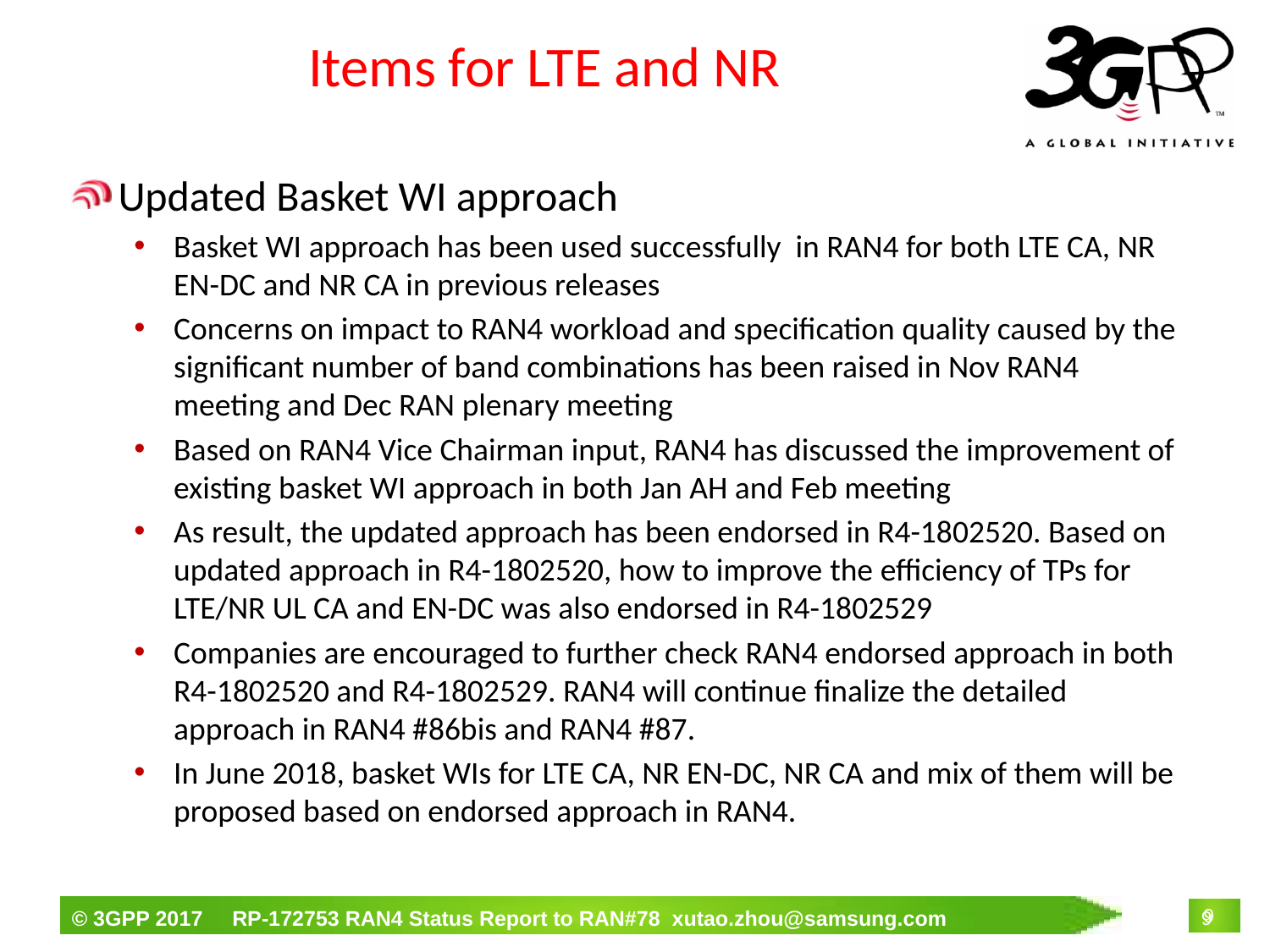

# Items for LTE and NR
Updated Basket WI approach
Basket WI approach has been used successfully  in RAN4 for both LTE CA, NR EN-DC and NR CA in previous releases
Concerns on impact to RAN4 workload and specification quality caused by the significant number of band combinations has been raised in Nov RAN4 meeting and Dec RAN plenary meeting
Based on RAN4 Vice Chairman input, RAN4 has discussed the improvement of existing basket WI approach in both Jan AH and Feb meeting
As result, the updated approach has been endorsed in R4-1802520. Based on updated approach in R4-1802520, how to improve the efficiency of TPs for LTE/NR UL CA and EN-DC was also endorsed in R4-1802529
Companies are encouraged to further check RAN4 endorsed approach in both R4-1802520 and R4-1802529. RAN4 will continue finalize the detailed approach in RAN4 #86bis and RAN4 #87.
In June 2018, basket WIs for LTE CA, NR EN-DC, NR CA and mix of them will be proposed based on endorsed approach in RAN4.

9